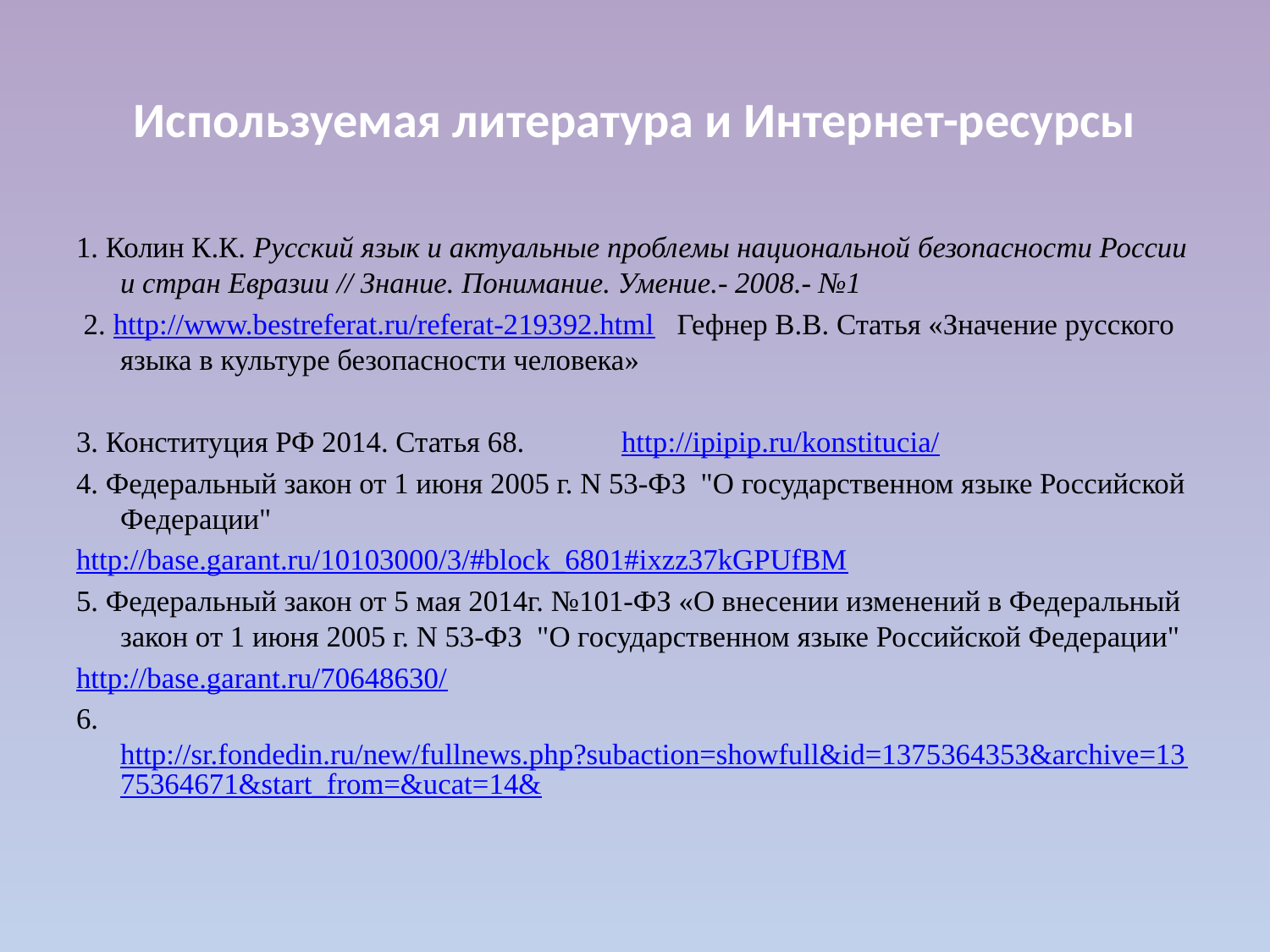

# Используемая литература и Интернет-ресурсы
1. Колин К.К. Русский язык и актуальные проблемы национальной безопасности России и стран Евразии // Знание. Понимание. Умение.- 2008.- №1
 2. http://www.bestreferat.ru/referat-219392.html   Гефнер В.В. Статья «Значение русского языка в культуре безопасности человека»

3. Конституция РФ 2014. Статья 68.             http://ipipip.ru/konstitucia/
4. Федеральный закон от 1 июня 2005 г. N 53-ФЗ  "О государственном языке Российской Федерации"
http://base.garant.ru/10103000/3/#block_6801#ixzz37kGPUfBM
5. Федеральный закон от 5 мая 2014г. №101-ФЗ «О внесении изменений в Федеральный закон от 1 июня 2005 г. N 53-ФЗ  "О государственном языке Российской Федерации"
http://base.garant.ru/70648630/
6. http://sr.fondedin.ru/new/fullnews.php?subaction=showfull&id=1375364353&archive=1375364671&start_from=&ucat=14&